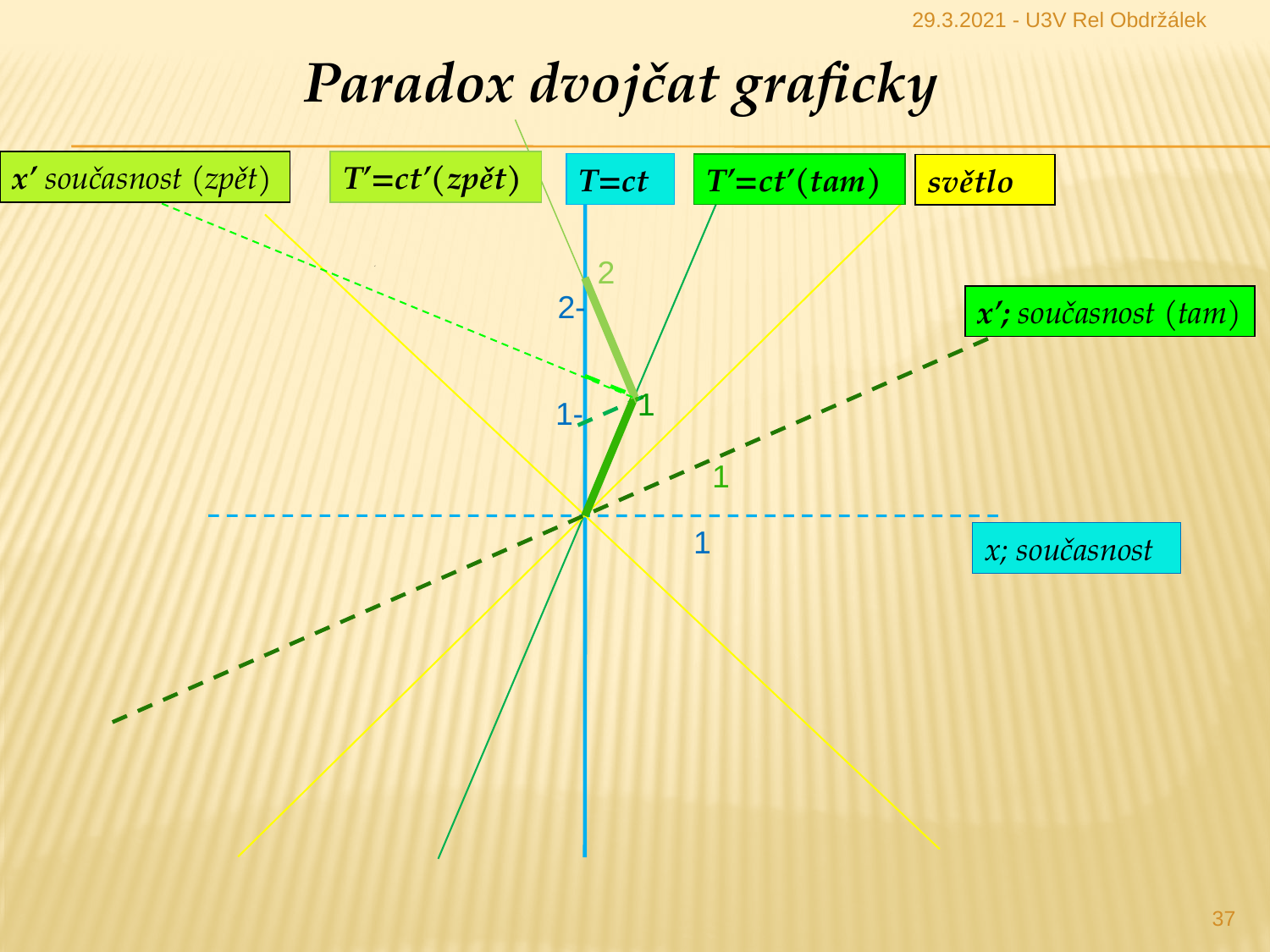

29.3.2021 - U3V Rel Obdržálek

Paradox dvojčat graficky

x’ současnost (zpět)
T’=ct’(zpět)
T=ct
T’=ct’(tam)
světlo

2

2-
x’; současnost (tam)

1
1-
1
1
x; současnost
37